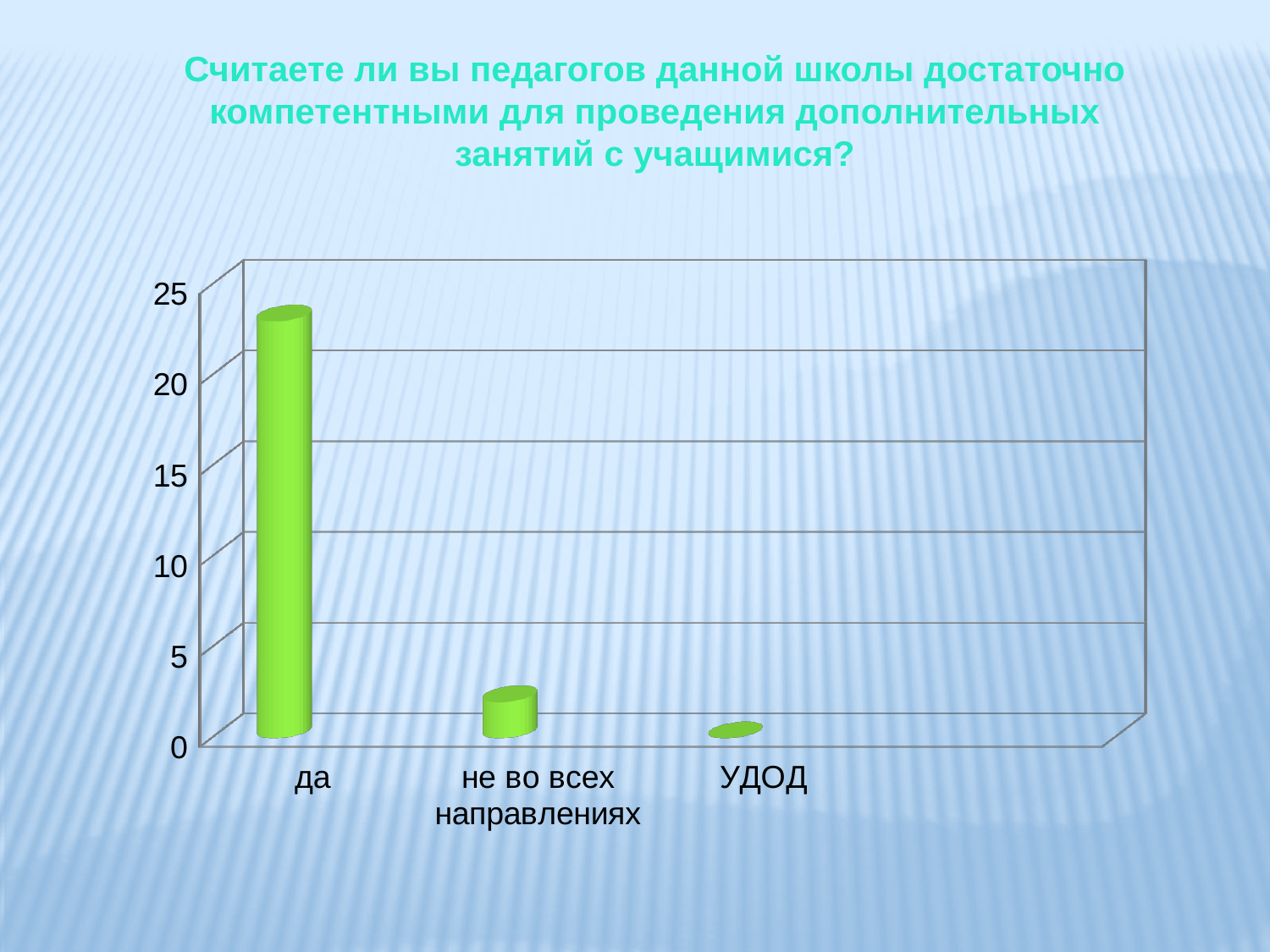

Считаете ли вы педагогов данной школы достаточно компетентными для проведения дополнительных занятий с учащимися?

[unsupported chart]